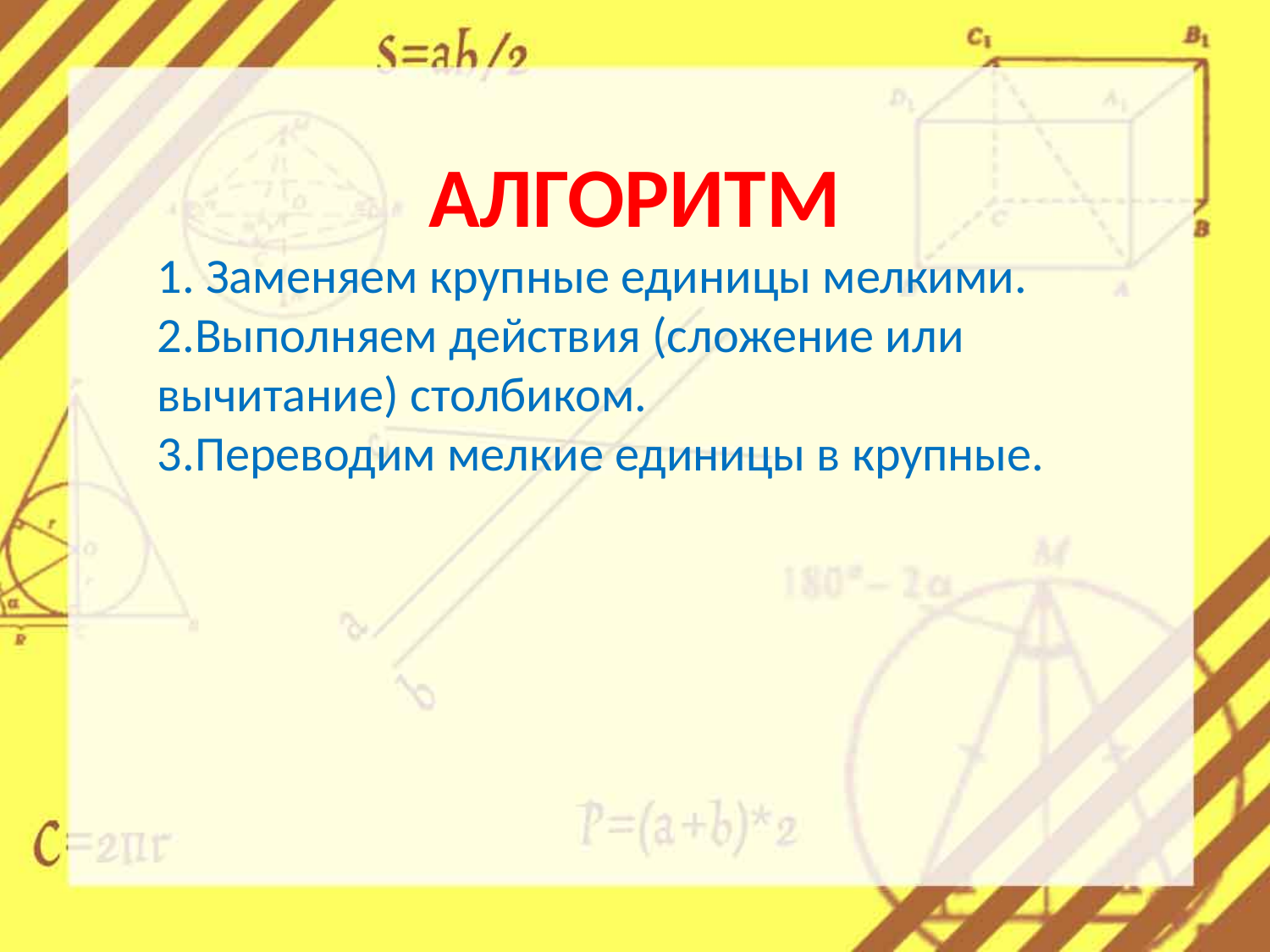

АЛГОРИТМ
1. Заменяем крупные единицы мелкими.
2.Выполняем действия (сложение или вычитание) столбиком.
3.Переводим мелкие единицы в крупные.